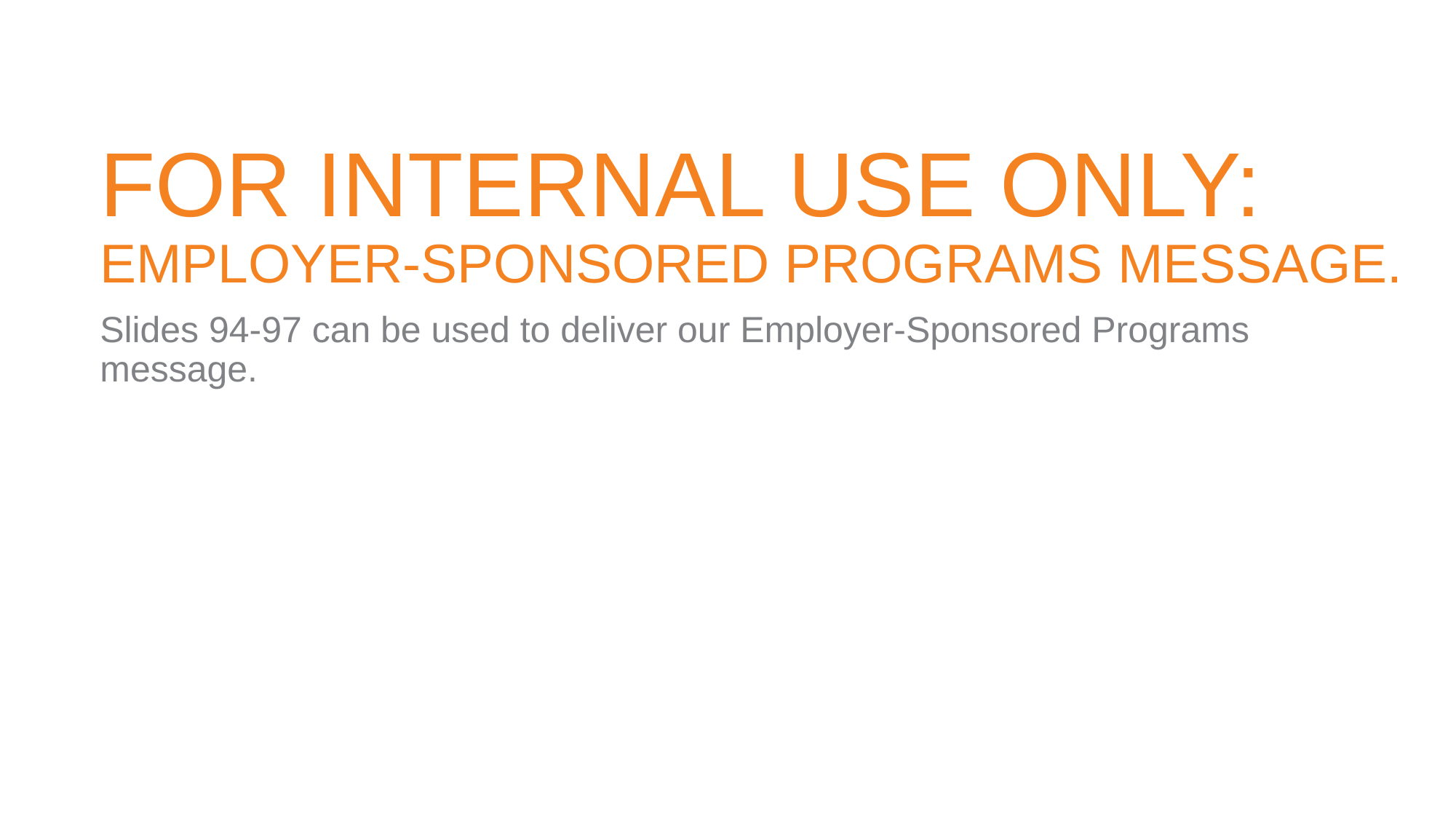

# FOR INTERNAL USE ONLY: EMPLOYER-SPONSORED PROGRAMS MESSAGE.
Slides 94-97 can be used to deliver our Employer-Sponsored Programs message.